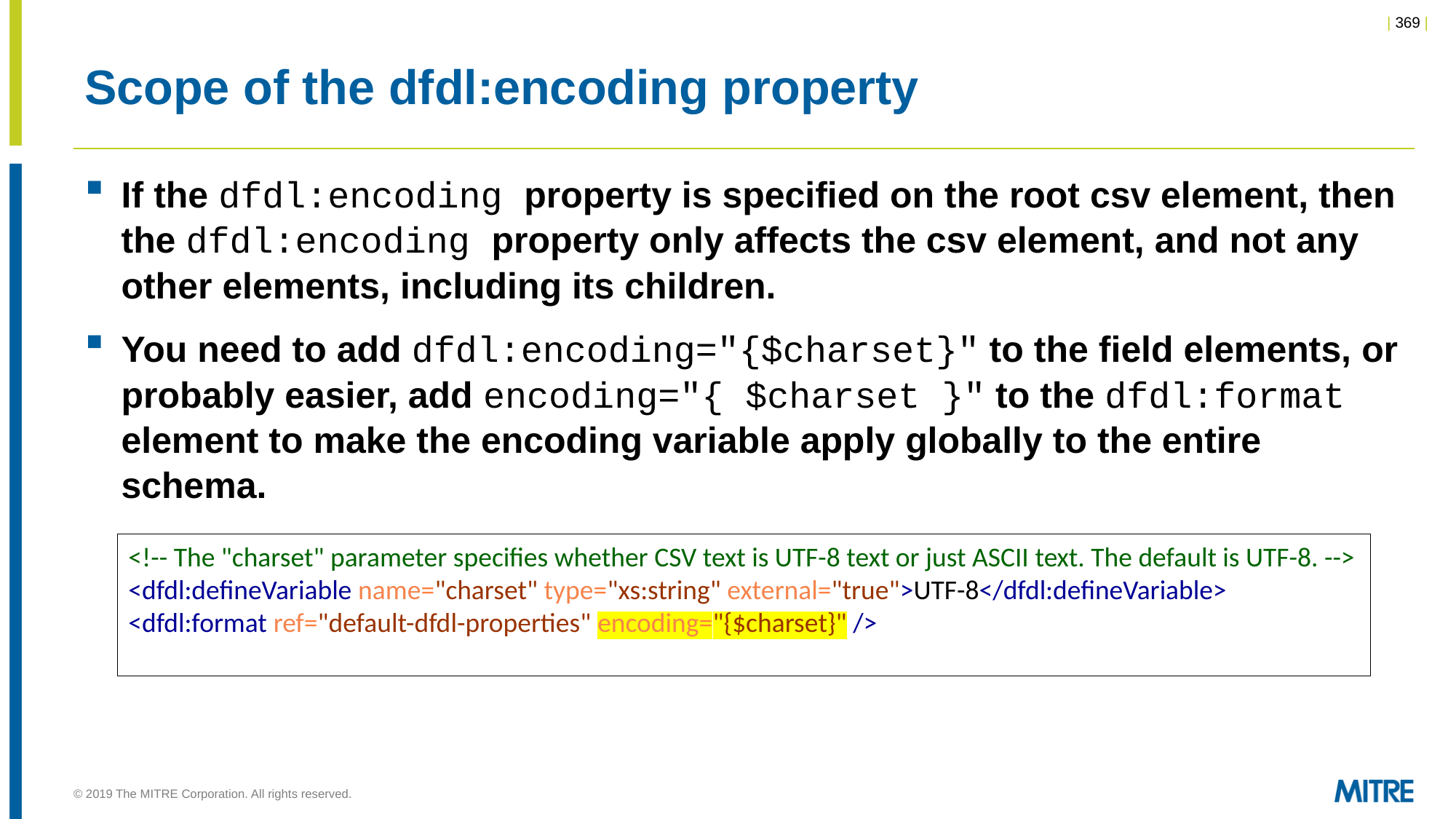

# Scope of the dfdl:encoding property
If the dfdl:encoding property is specified on the root csv element, then the dfdl:encoding property only affects the csv element, and not any other elements, including its children.
You need to add dfdl:encoding="{$charset}" to the field elements, or probably easier, add encoding="{ $charset }" to the dfdl:format element to make the encoding variable apply globally to the entire schema.
<!-- The "charset" parameter specifies whether CSV text is UTF-8 text or just ASCII text. The default is UTF-8. -->
<dfdl:defineVariable name="charset" type="xs:string" external="true">UTF-8</dfdl:defineVariable>
<dfdl:format ref="default-dfdl-properties" encoding="{$charset}" />
© 2019 The MITRE Corporation. All rights reserved.